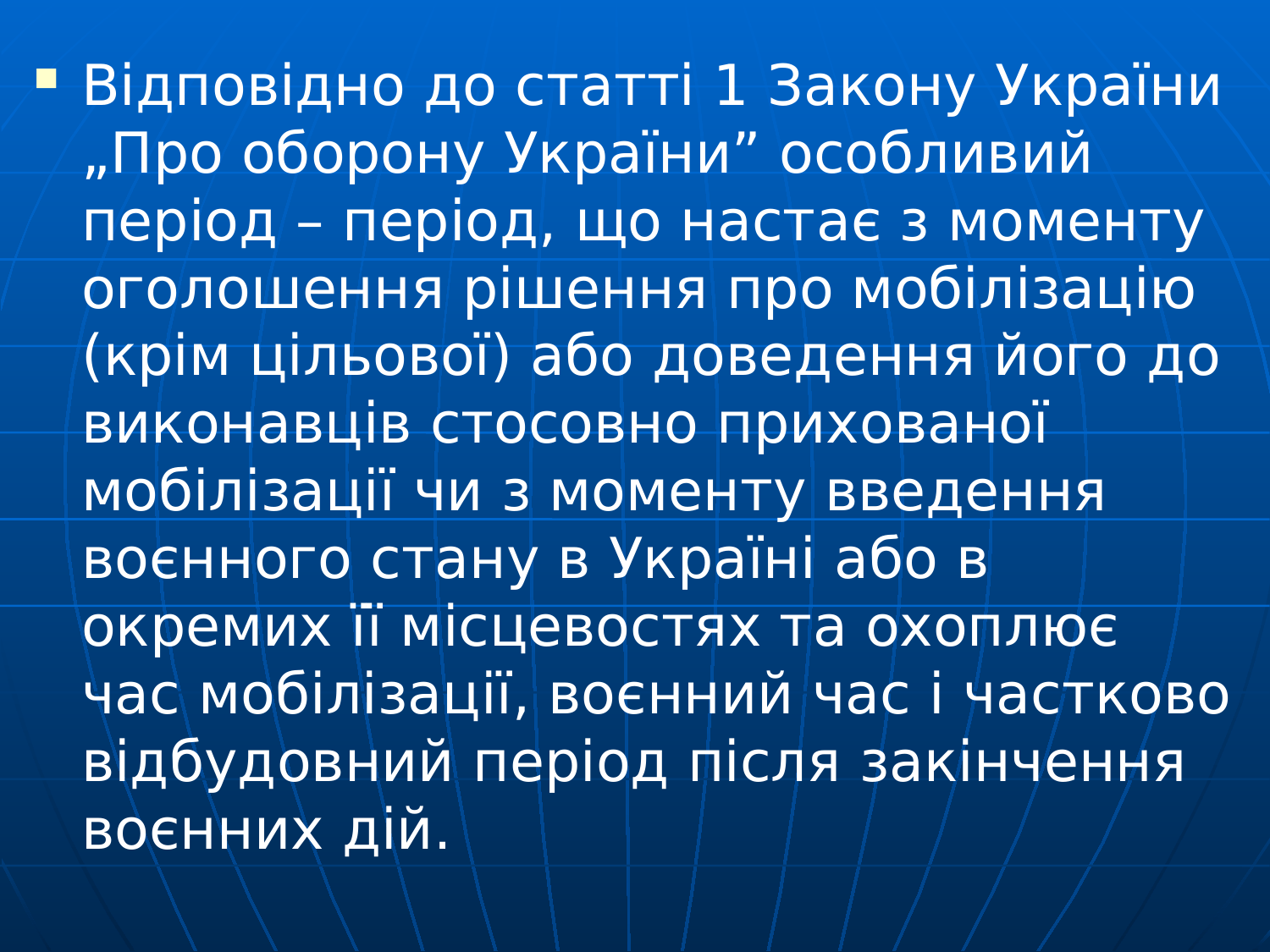

Відповідно до статті 1 Закону України „Про оборону України” особливий період – період, що настає з моменту оголошення рішення про мобілізацію (крім цільової) або доведення його до виконавців стосовно прихованої мобілізації чи з моменту введення воєнного стану в Україні або в окремих її місцевостях та охоплює час мобілізації, воєнний час і частково відбудовний період після закінчення воєнних дій.